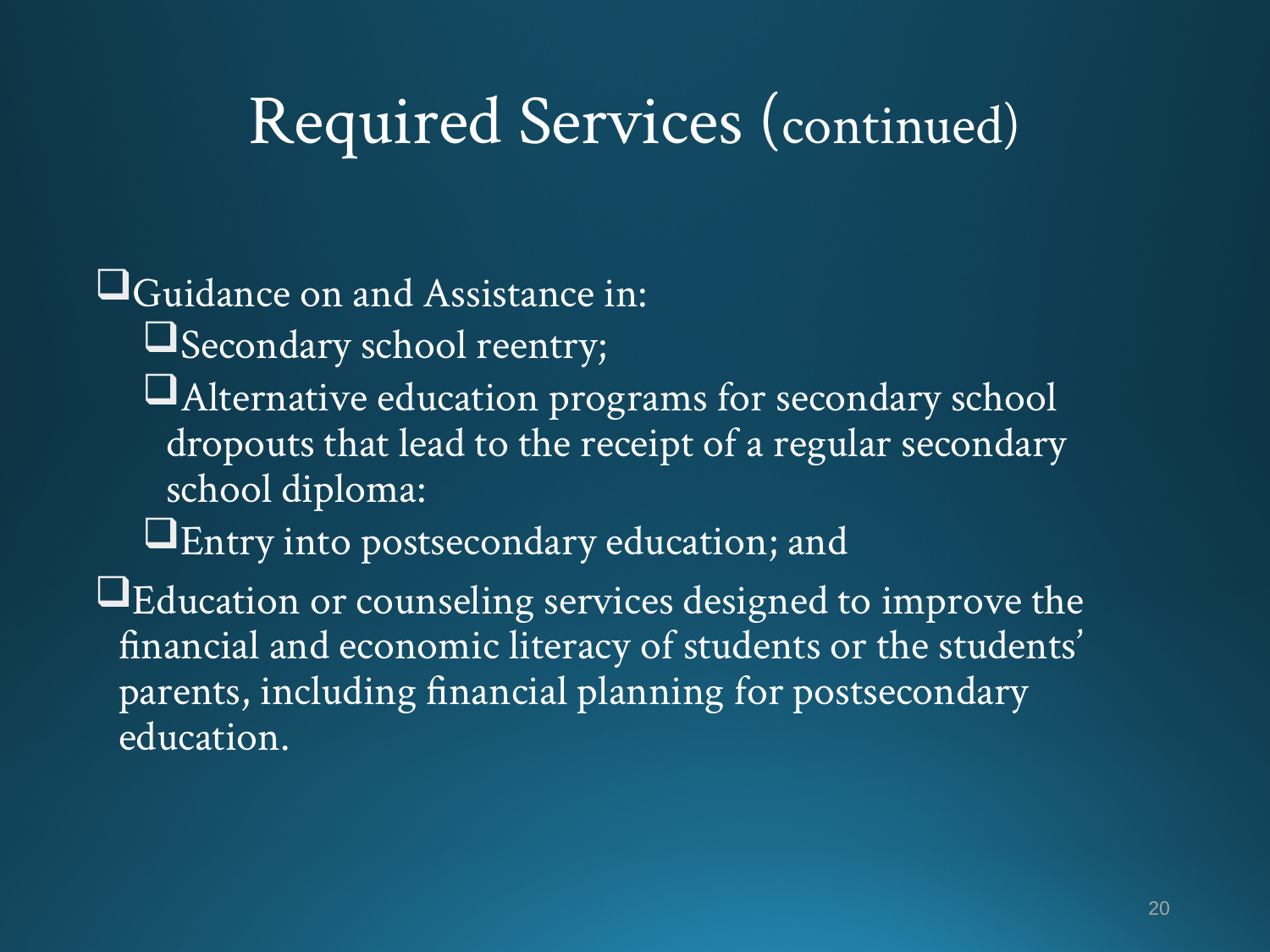

# Required Services (continued)
Guidance on and Assistance in:
Secondary school reentry;
Alternative education programs for secondary school dropouts that lead to the receipt of a regular secondary school diploma:
Entry into postsecondary education; and
Education or counseling services designed to improve the financial and economic literacy of students or the students’ parents, including financial planning for postsecondary education.

20